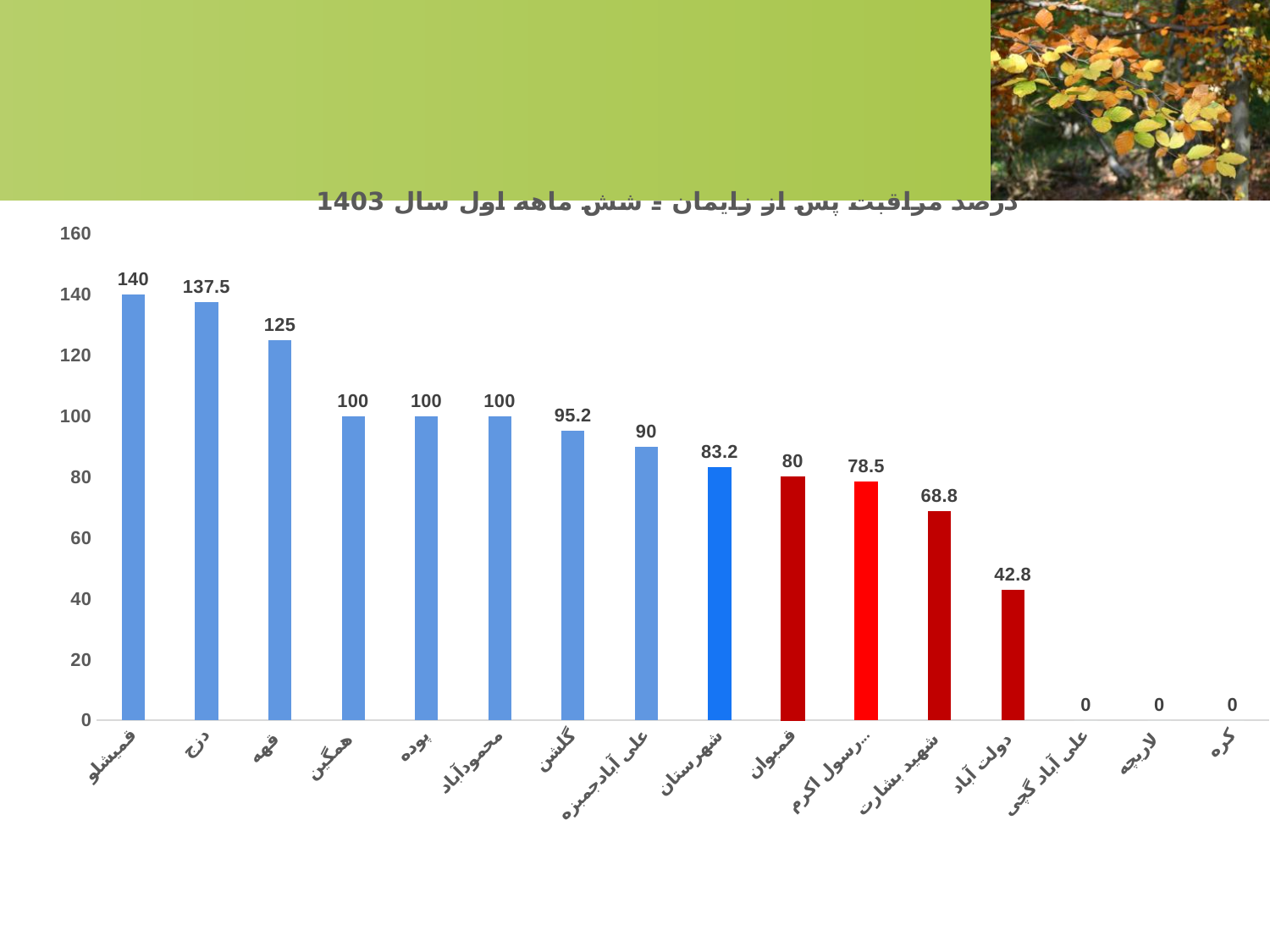

### Chart: درصد مراقبت پس از زایمان - شش ماهه اول سال 1403

| Category |
|---|

### Chart: درصد مراقبت پس از زایمان - شش ماهه اول سال 1403

| Category | درصد مراقبت پس از زایمان |
|---|---|
| قمیشلو | 140.0 |
| دزج | 137.5 |
| قهه  | 125.0 |
| همگین  | 100.0 |
| پوده | 100.0 |
| محمودآباد | 100.0 |
| گلشن | 95.2 |
| علی آبادجمبزه | 90.0 |
| شهرستان | 83.2 |
| قمبوان | 80.0 |
| رسول اکرم (ص) | 78.5 |
| شهید بشارت  | 68.8 |
| دولت آباد  | 42.8 |
| علی آباد گچی | 0.0 |
| لاریچه  | 0.0 |
| کره | 0.0 |